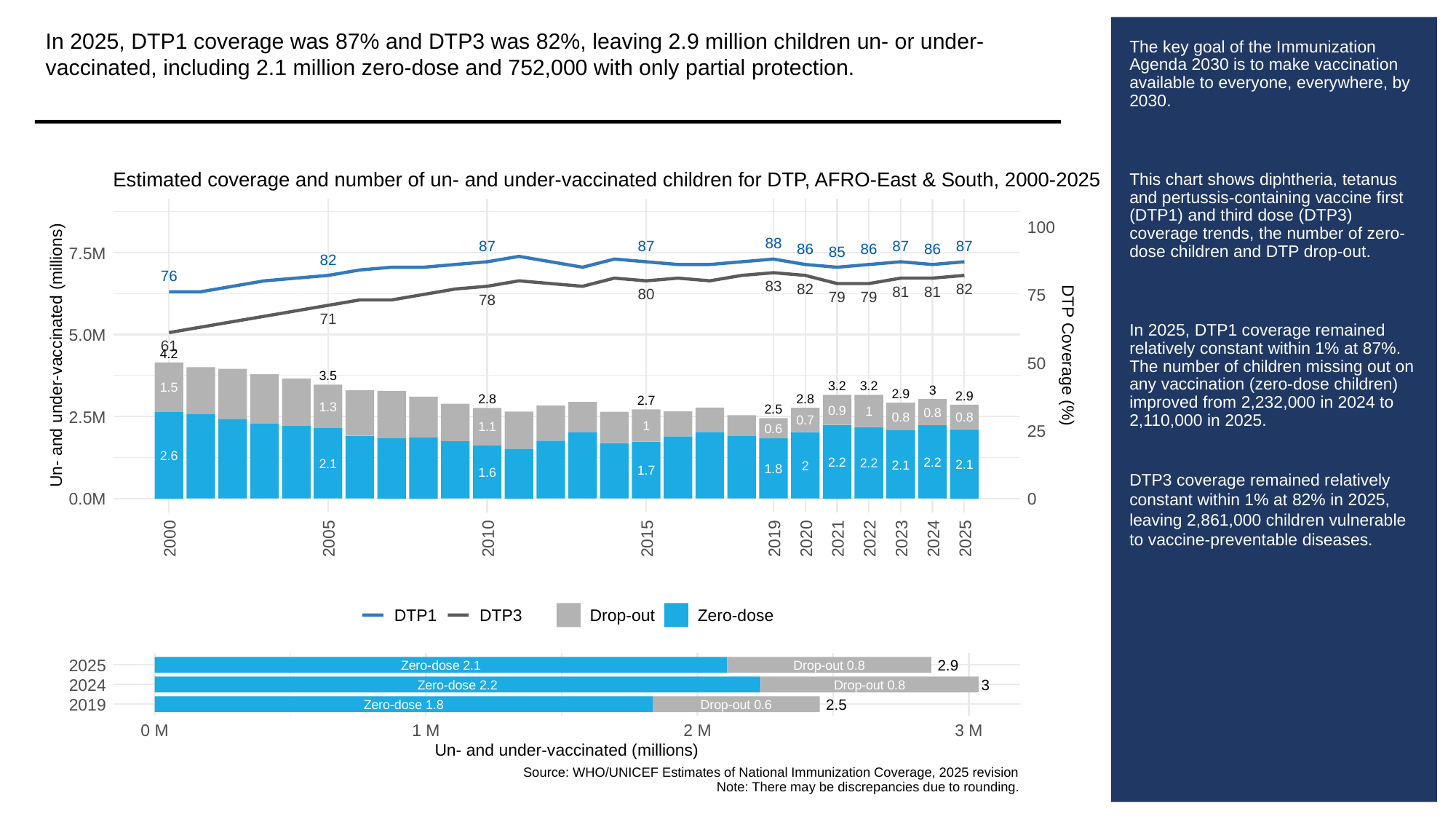

In 2025, DTP1 coverage was 87% and DTP3 was 82%, leaving 2.9 million children un- or under-vaccinated, including 2.1 million zero-dose and 752,000 with only partial protection.
# The key goal of the Immunization Agenda 2030 is to make vaccination available to everyone, everywhere, by 2030.

This chart shows diphtheria, tetanus and pertussis-containing vaccine first (DTP1) and third dose (DTP3) coverage trends, the number of zero-dose children and DTP drop-out.

In 2025, DTP1 coverage remained relatively constant within 1% at 87%. The number of children missing out on any vaccination (zero-dose children) improved from 2,232,000 in 2024 to 2,110,000 in 2025.

DTP3 coverage remained relatively constant within 1% at 82% in 2025, leaving 2,861,000 children vulnerable to vaccine-preventable diseases.

Estimated coverage and number of un- and under-vaccinated children for DTP, AFRO-East & South, 2000-2025

100
88
87
87
87
87
86
86
86
85
7.5M

82

76

83
82
82
81
81
80
75
79
79

78
71
5.0M

61
4.2
Un- and under-vaccinated (millions)
DTP Coverage (%)
50

3.5

3.2
3.2
1.5

3
2.9

2.9
2.8
2.8

2.7

1.3

2.5

0.9

1

0.8

2.5M

0.8

0.8

0.7

1
1.1

0.6
25

2.6
2.2
2.2

2.2
2.1
2.1
2.1
2
1.8
1.7
1.6
0.0M
0

2000
2005
2010
2015
2019
2020
2021
2022
2023
2024
2025

DTP1
DTP3
Drop-out
Zero-dose

2025
2.9
Zero-dose 2.1
Drop-out 0.8

2024
3
Zero-dose 2.2
Drop-out 0.8

2019
2.5
Zero-dose 1.8
Drop-out 0.6

0 M
1 M
2 M
3 M
Un- and under-vaccinated (millions)
Source: WHO/UNICEF Estimates of National Immunization Coverage, 2025 revision
Note: There may be discrepancies due to rounding.